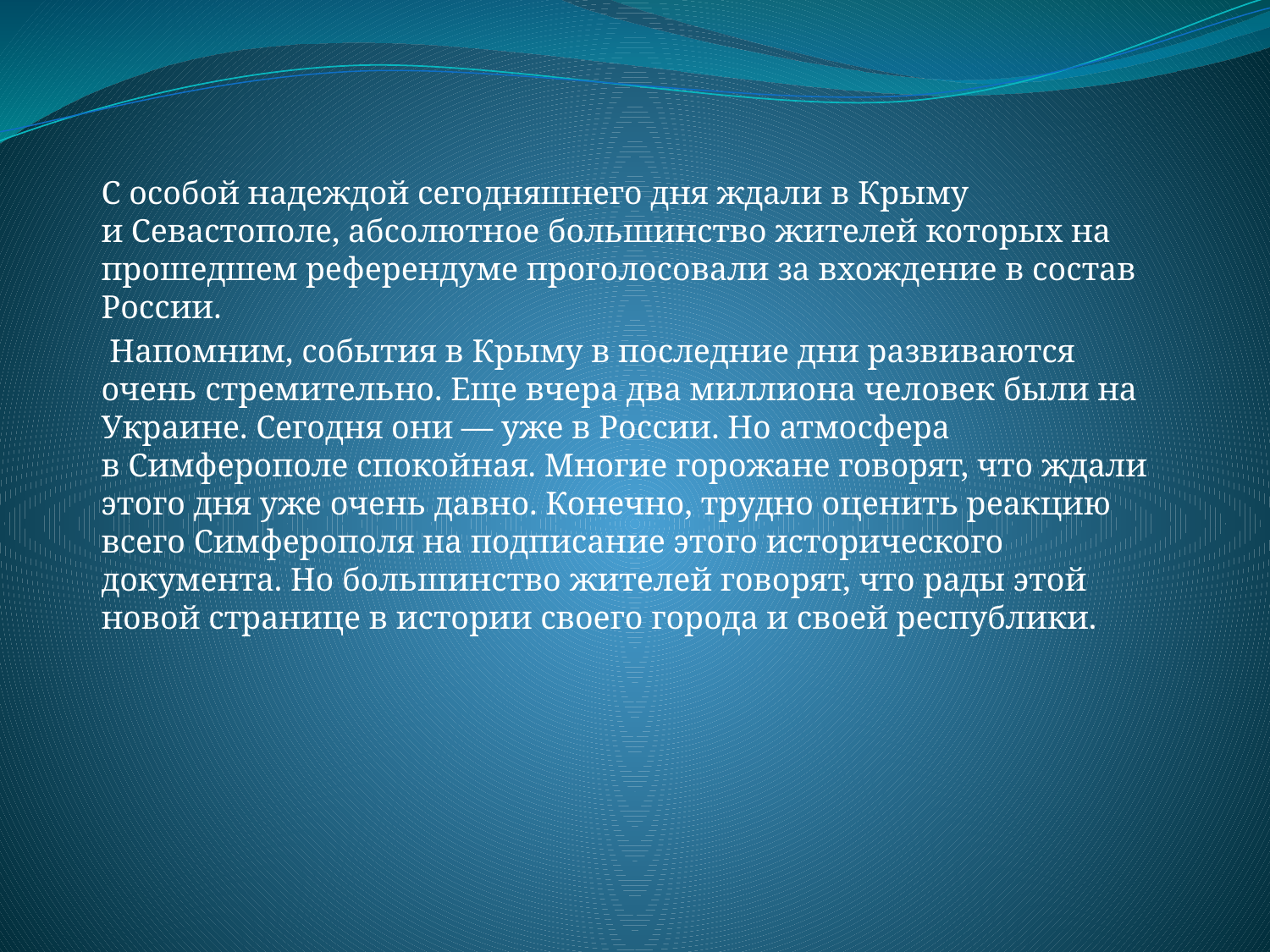

С особой надеждой сегодняшнего дня ждали в Крыму и Севастополе, абсолютное большинство жителей которых на прошедшем референдуме проголосовали за вхождение в состав России.
 Напомним, события в Крыму в последние дни развиваются очень стремительно. Еще вчера два миллиона человек были на Украине. Сегодня они — уже в России. Но атмосфера в Симферополе спокойная. Многие горожане говорят, что ждали этого дня уже очень давно. Конечно, трудно оценить реакцию всего Симферополя на подписание этого исторического документа. Но большинство жителей говорят, что рады этой новой странице в истории своего города и своей республики.